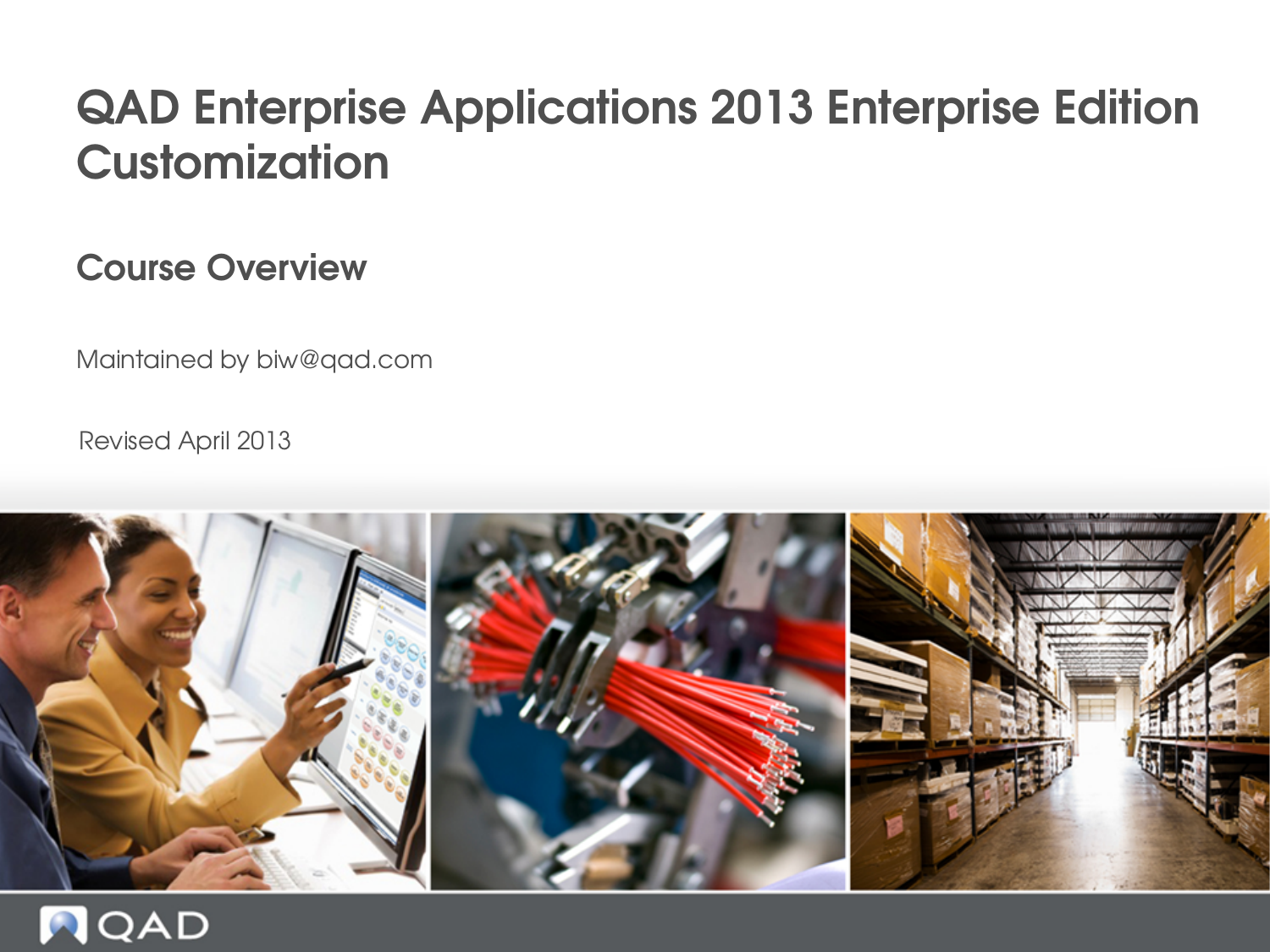

# QAD Enterprise Applications 2013 Enterprise Edition Customization
Course Overview

Maintained by biw@qad.com

Revised April 2013